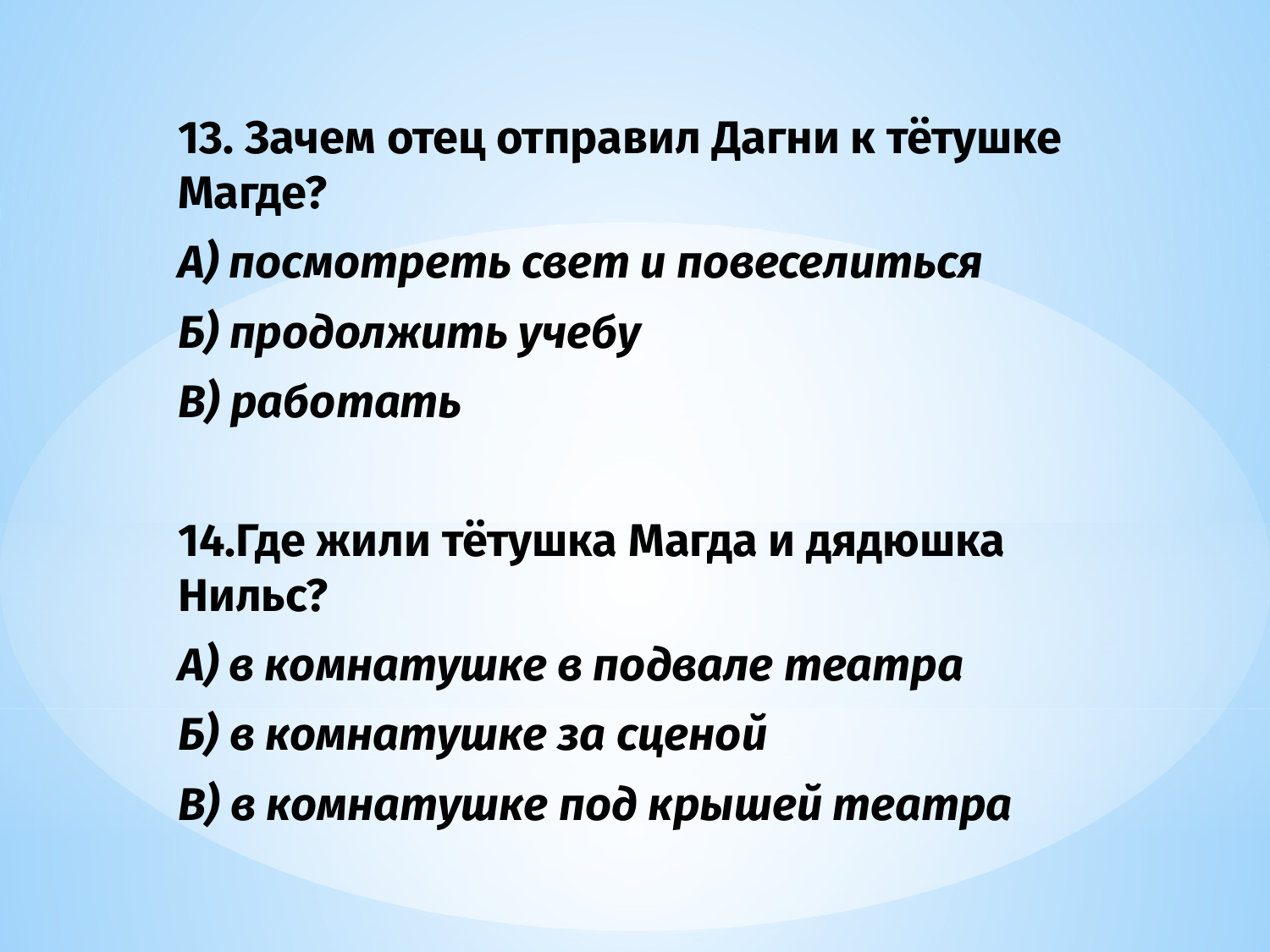

13. Зачем отец отправил Дагни к тётушке Магде?
А) посмотреть свет и повеселиться
Б) продолжить учебу
В) работать

14.Где жили тётушка Магда и дядюшка Нильс?
А) в комнатушке в подвале театра
Б) в комнатушке за сценой
В) в комнатушке под крышей театра

#